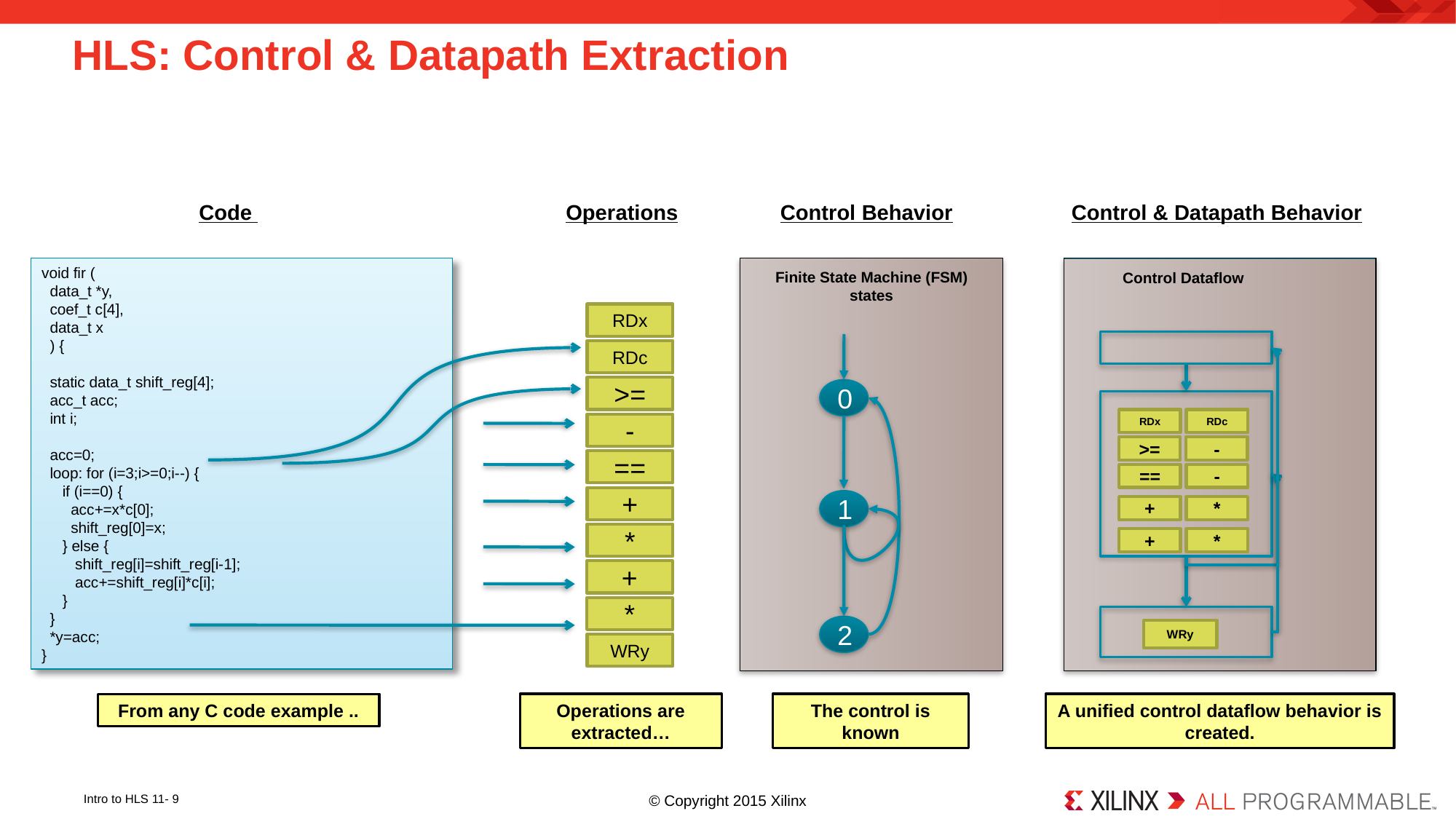

# HLS: Control & Datapath Extraction
Operations
RDx
RDc
>=
-
==
+
*
+
*
WRy
Operations are extracted…
Control Behavior

Finite State Machine (FSM) states
0
1
2
The control is known
Control & Datapath Behavior

Control Dataflow

RDx
RDc
>=
-
==
-
+
*
+
*

WRy
A unified control dataflow behavior is created.
Code
void fir (
  data_t *y,
  coef_t c[4],
  data_t x
  ) {

  static data_t shift_reg[4];
  acc_t acc;
  int i;

  acc=0;
  loop: for (i=3;i>=0;i--) {
     if (i==0) {
       acc+=x*c[0];
       shift_reg[0]=x;
     } else {
        shift_reg[i]=shift_reg[i-1];
        acc+=shift_reg[i]*c[i];
     }
  }
  *y=acc;
}
From any C code example ..
Intro to HLS 11- 9
© Copyright 2015 Xilinx